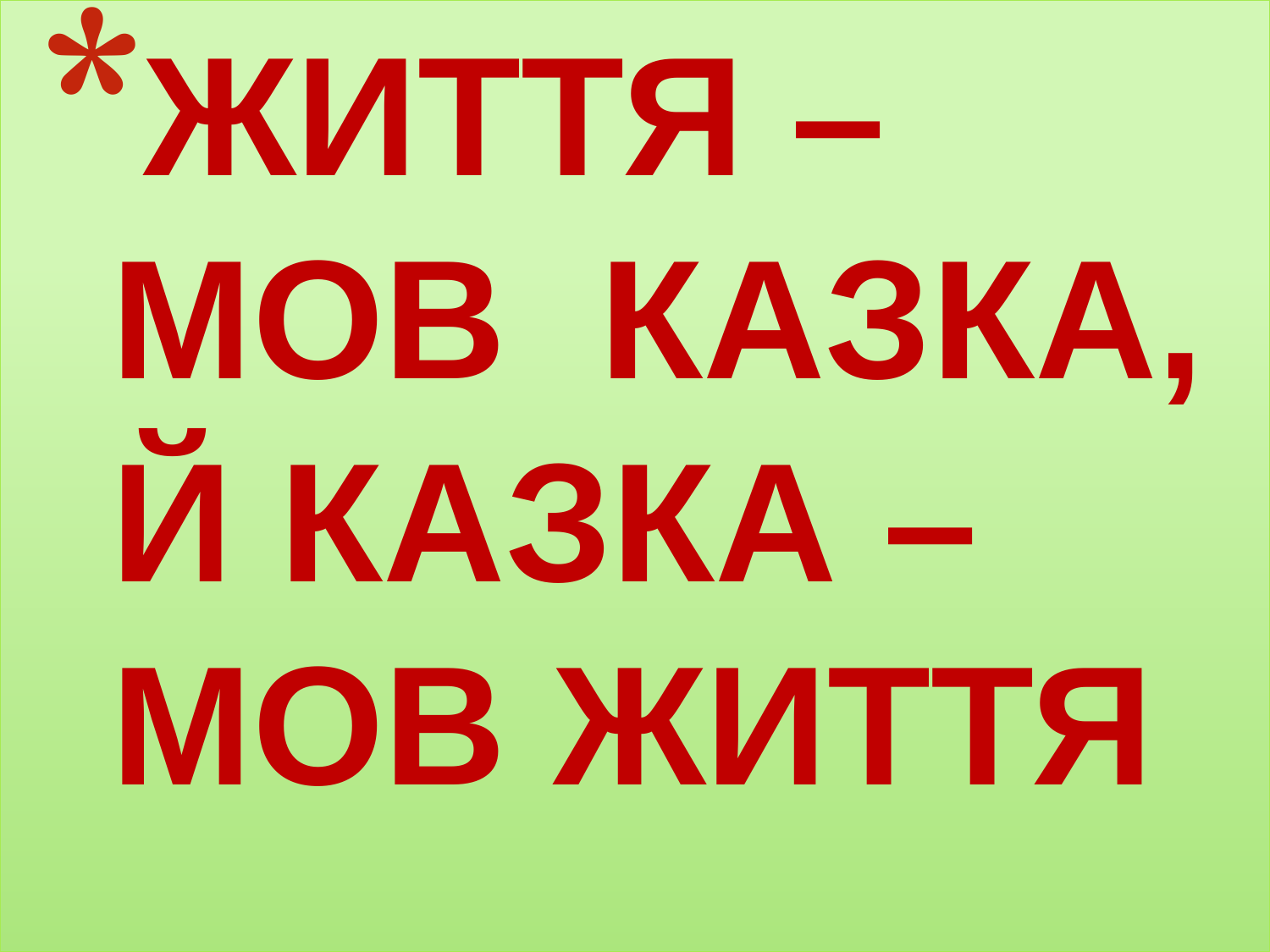

# ЖИТТЯ – МОВ  КАЗКА, Й КАЗКА – МОВ ЖИТТЯ